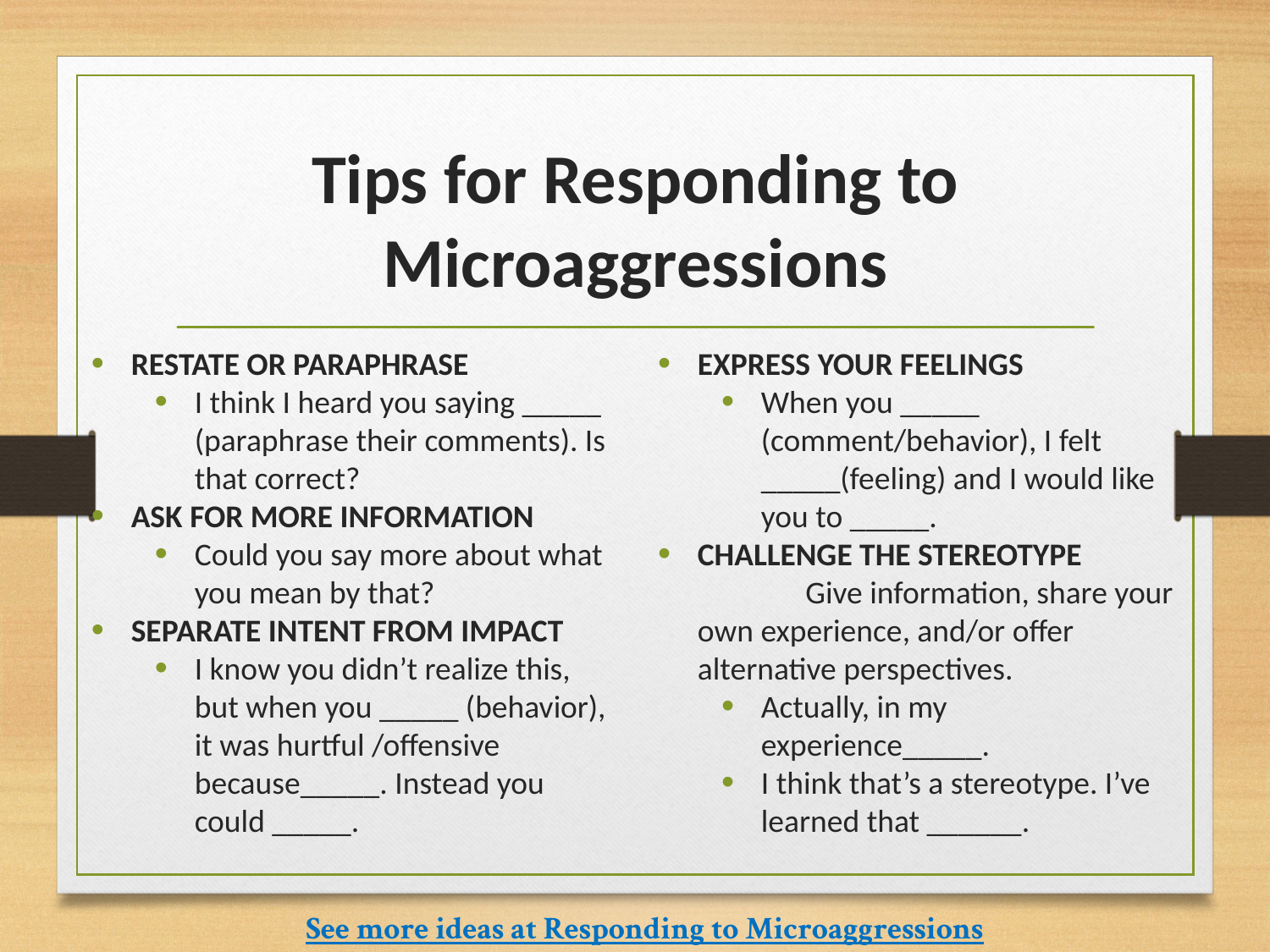

# Tips for Responding to Microaggressions
RESTATE OR PARAPHRASE
I think I heard you saying _____ (paraphrase their comments). Is that correct?
ASK FOR MORE INFORMATION
Could you say more about what you mean by that?
SEPARATE INTENT FROM IMPACT
I know you didn’t realize this, but when you _____ (behavior), it was hurtful /offensive because_____. Instead you could _____.
EXPRESS YOUR FEELINGS
When you _____ (comment/behavior), I felt _____(feeling) and I would like you to _____.
CHALLENGE THE STEREOTYPE                             Give information, share your own experience, and/or offer alternative perspectives.
Actually, in my experience_____.
I think that’s a stereotype. I’ve learned that ______.
See more ideas at Responding to Microaggressions